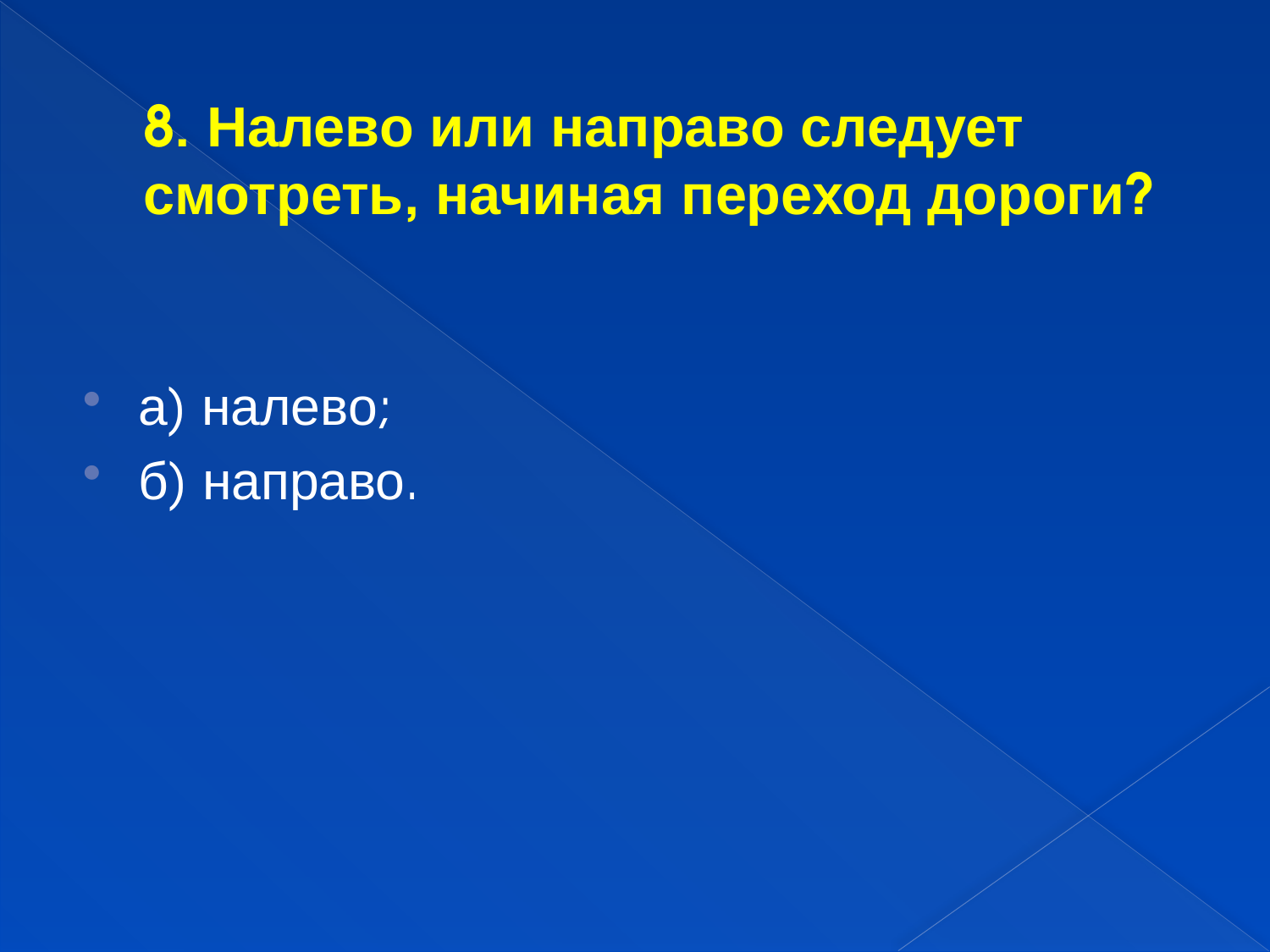

# 8. Налево или направо следует смотреть, начиная переход дороги?
а) налево;
б) направо.